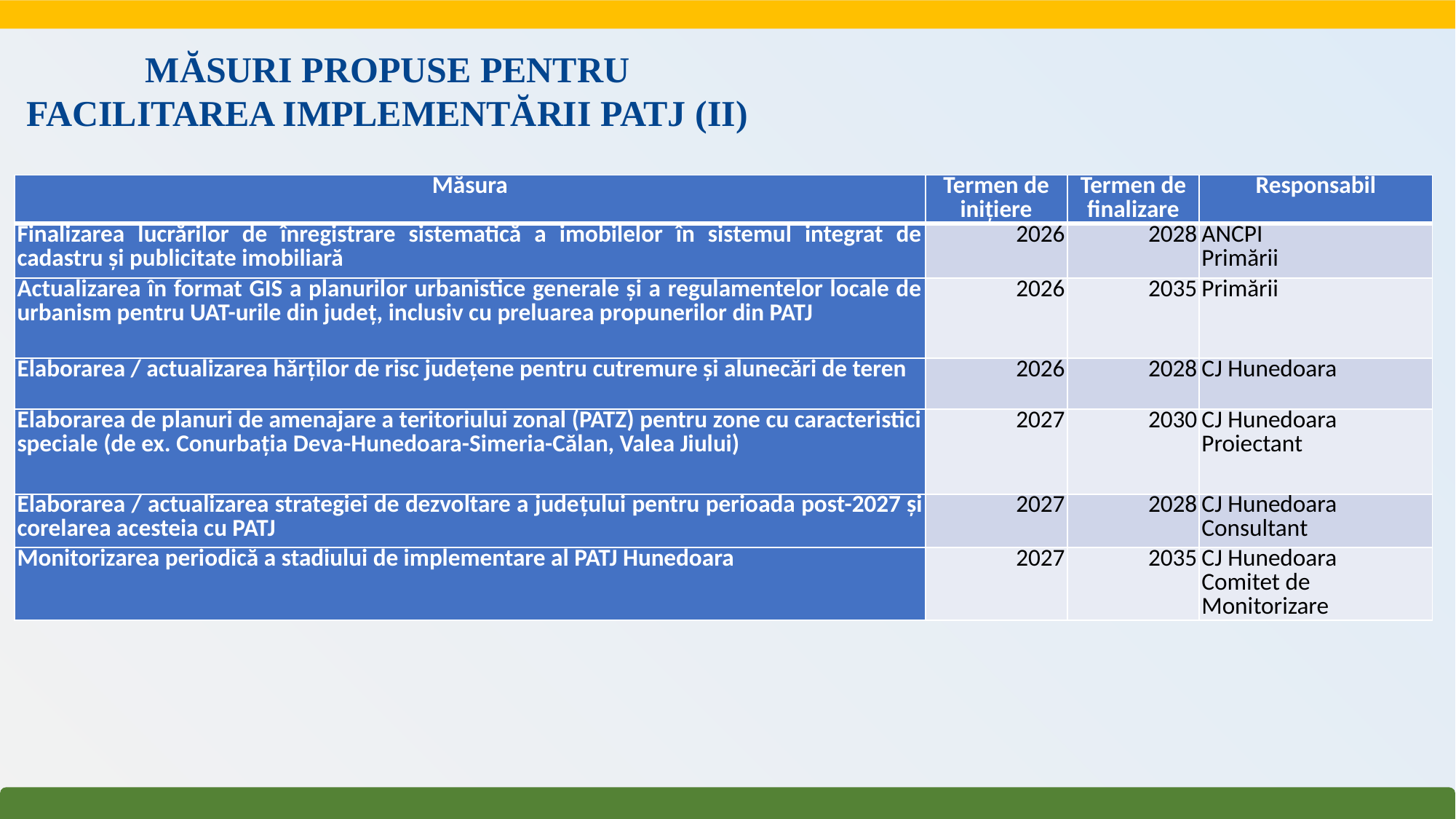

MĂSURI PROPUSE PENTRU FACILITAREA IMPLEMENTĂRII PATJ (II)
| Măsura | Termen de inițiere | Termen de finalizare | Responsabil |
| --- | --- | --- | --- |
| Finalizarea lucrărilor de înregistrare sistematică a imobilelor în sistemul integrat de cadastru și publicitate imobiliară | 2026 | 2028 | ANCPI Primării |
| Actualizarea în format GIS a planurilor urbanistice generale și a regulamentelor locale de urbanism pentru UAT-urile din județ, inclusiv cu preluarea propunerilor din PATJ | 2026 | 2035 | Primării |
| Elaborarea / actualizarea hărților de risc județene pentru cutremure și alunecări de teren | 2026 | 2028 | CJ Hunedoara |
| Elaborarea de planuri de amenajare a teritoriului zonal (PATZ) pentru zone cu caracteristici speciale (de ex. Conurbația Deva-Hunedoara-Simeria-Călan, Valea Jiului) | 2027 | 2030 | CJ Hunedoara Proiectant |
| Elaborarea / actualizarea strategiei de dezvoltare a județului pentru perioada post-2027 și corelarea acesteia cu PATJ | 2027 | 2028 | CJ Hunedoara Consultant |
| Monitorizarea periodică a stadiului de implementare al PATJ Hunedoara | 2027 | 2035 | CJ Hunedoara Comitet de Monitorizare |